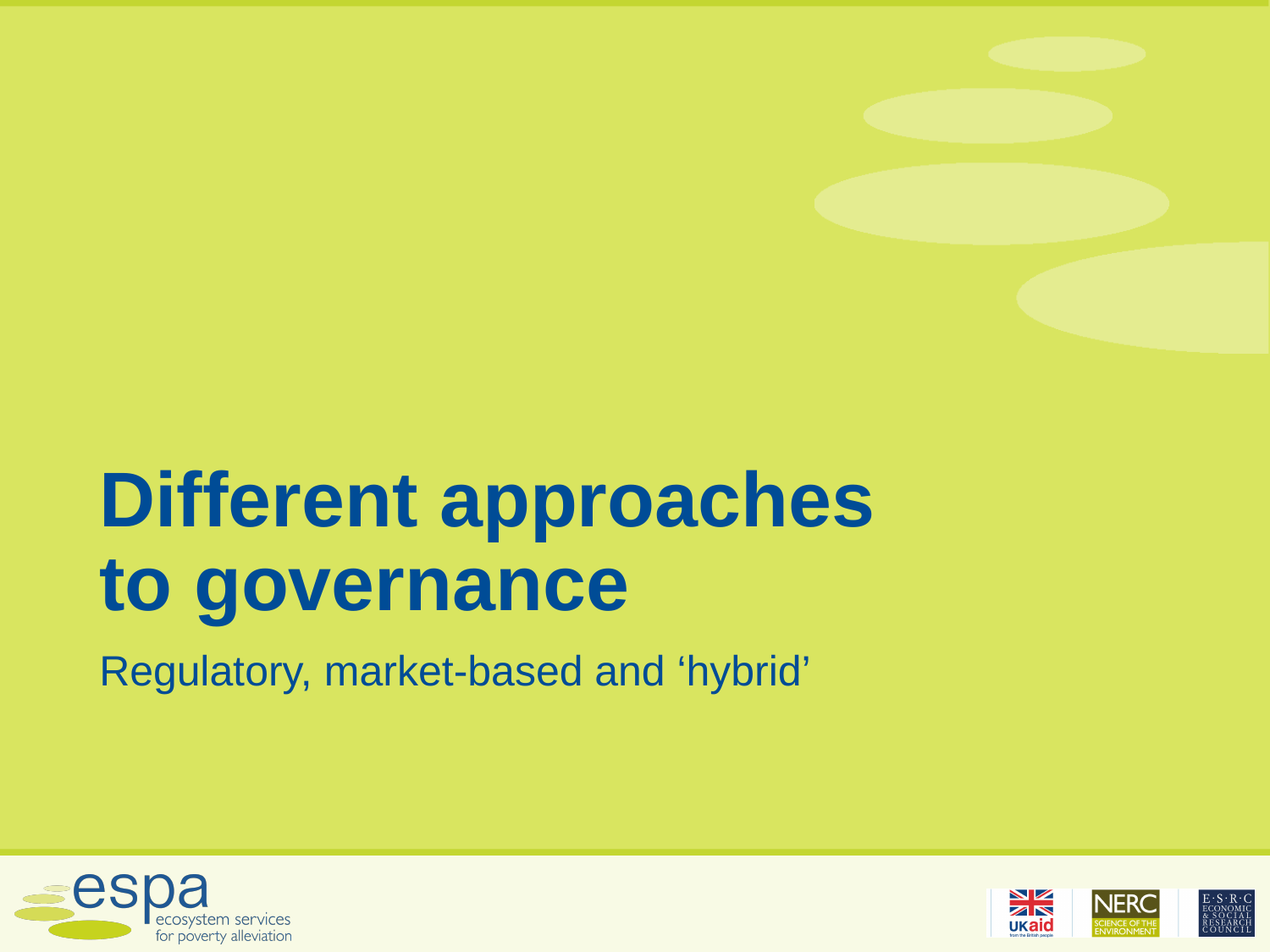

# Different approaches to governance
Regulatory, market-based and ‘hybrid’